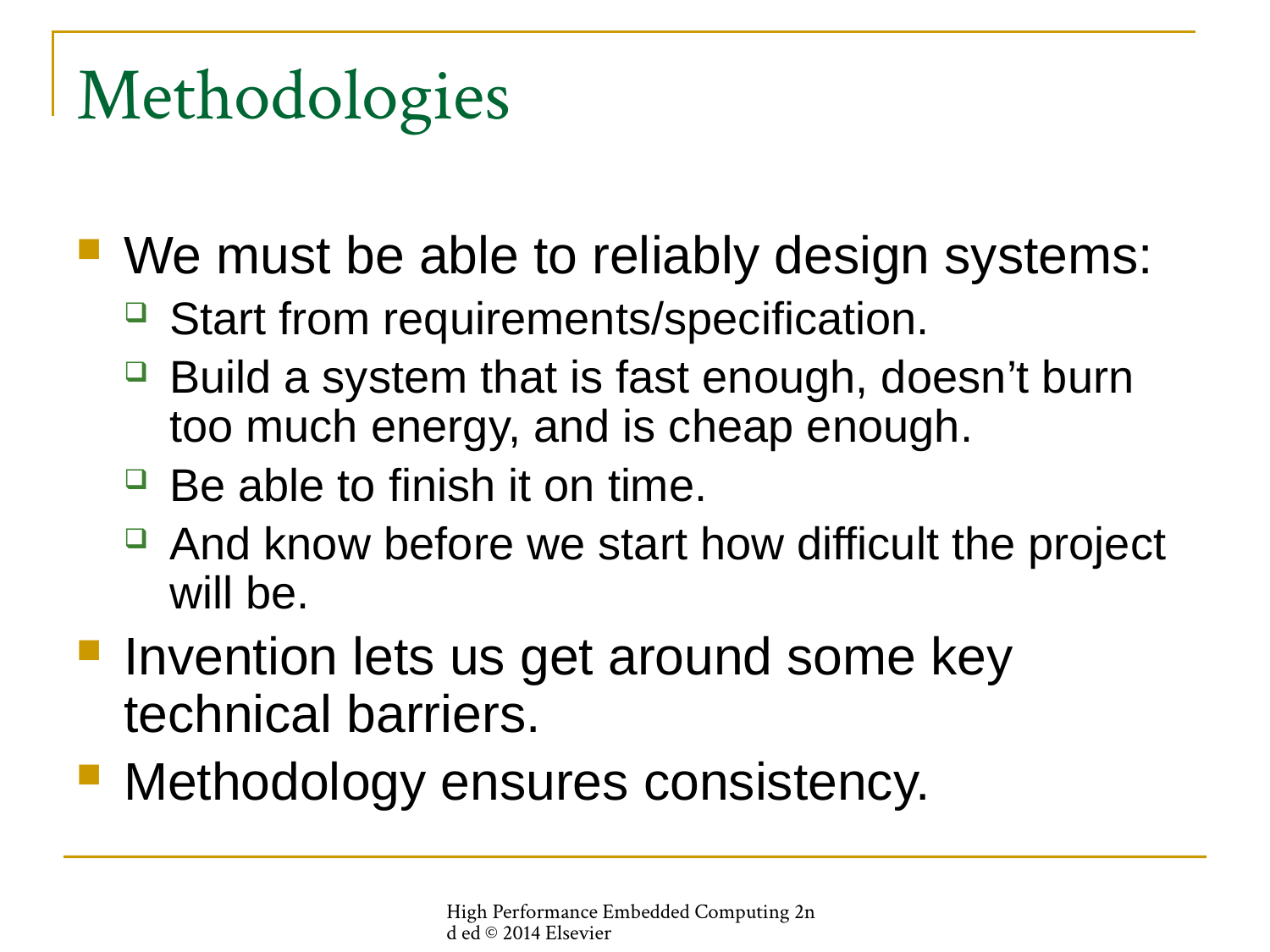

# Methodologies
We must be able to reliably design systems:
Start from requirements/specification.
Build a system that is fast enough, doesn’t burn too much energy, and is cheap enough.
Be able to finish it on time.
And know before we start how difficult the project will be.
Invention lets us get around some key technical barriers.
Methodology ensures consistency.
High Performance Embedded Computing 2nd ed © 2014 Elsevier